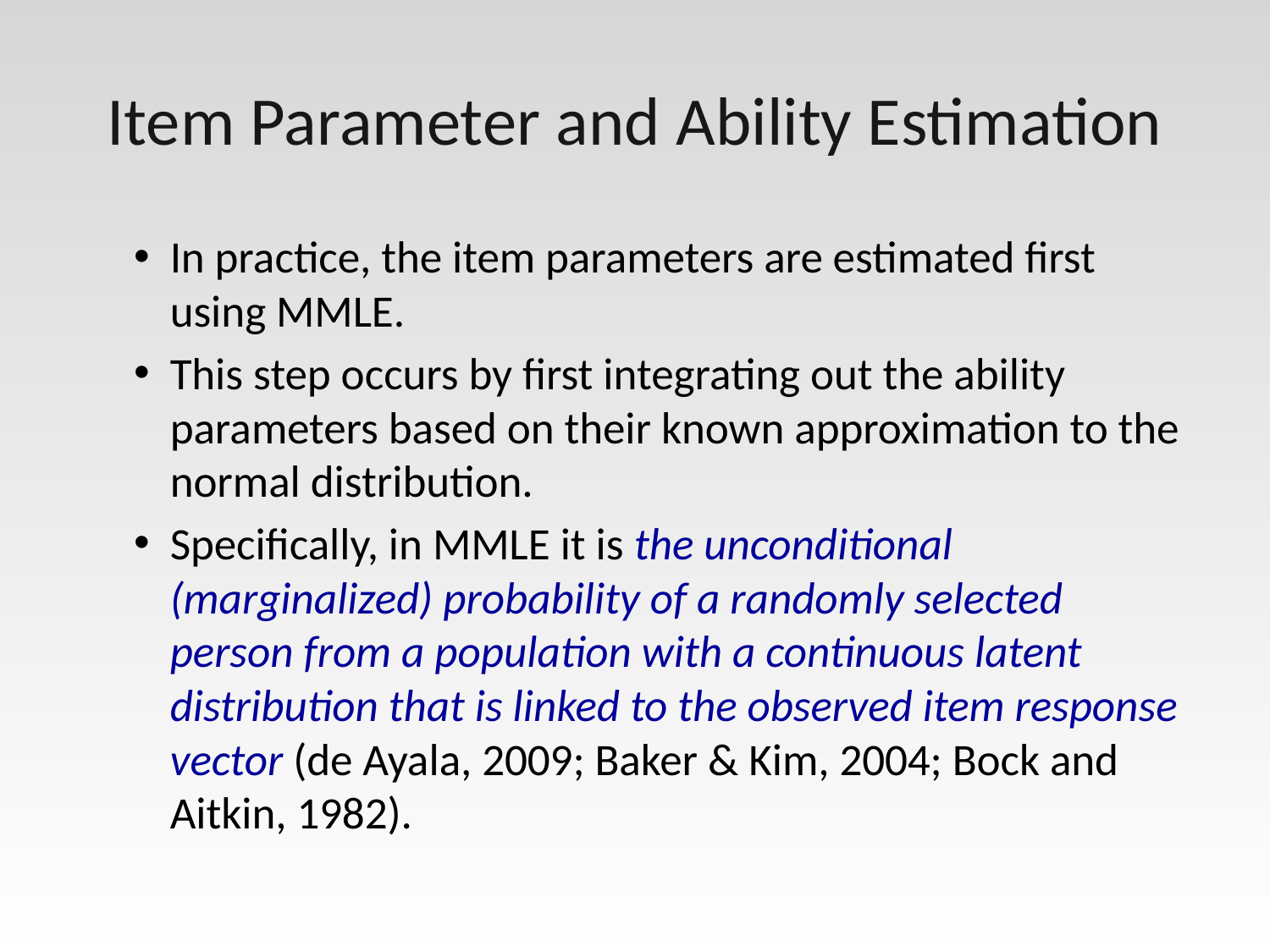

# Item Parameter and Ability Estimation
In practice, the item parameters are estimated first using MMLE.
This step occurs by first integrating out the ability parameters based on their known approximation to the normal distribution.
Specifically, in MMLE it is the unconditional (marginalized) probability of a randomly selected person from a population with a continuous latent distribution that is linked to the observed item response vector (de Ayala, 2009; Baker & Kim, 2004; Bock and Aitkin, 1982).